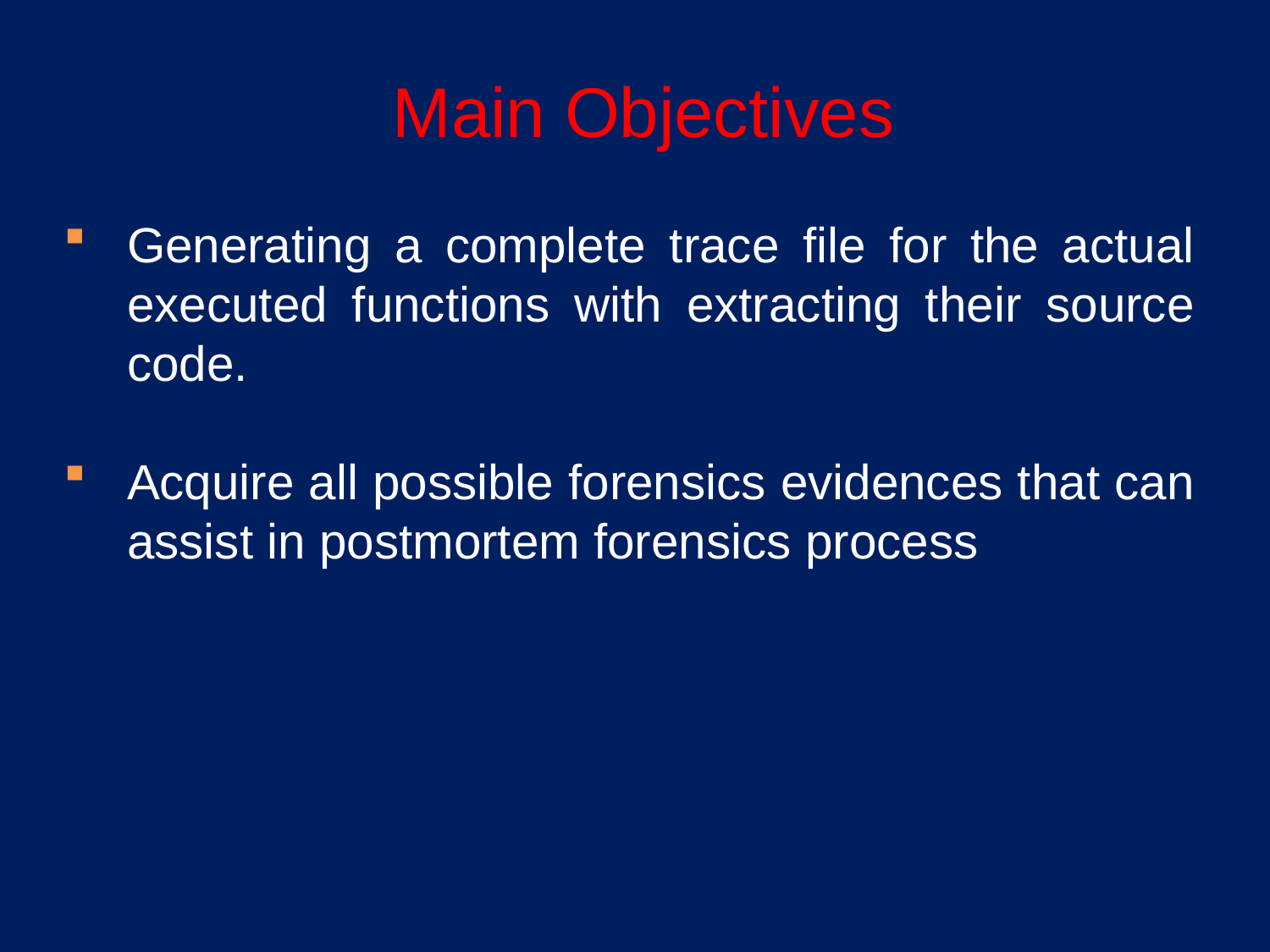

Main Objectives
Generating a complete trace file for the actual executed functions with extracting their source code.

Acquire all possible forensics evidences that can assist in postmortem forensics process